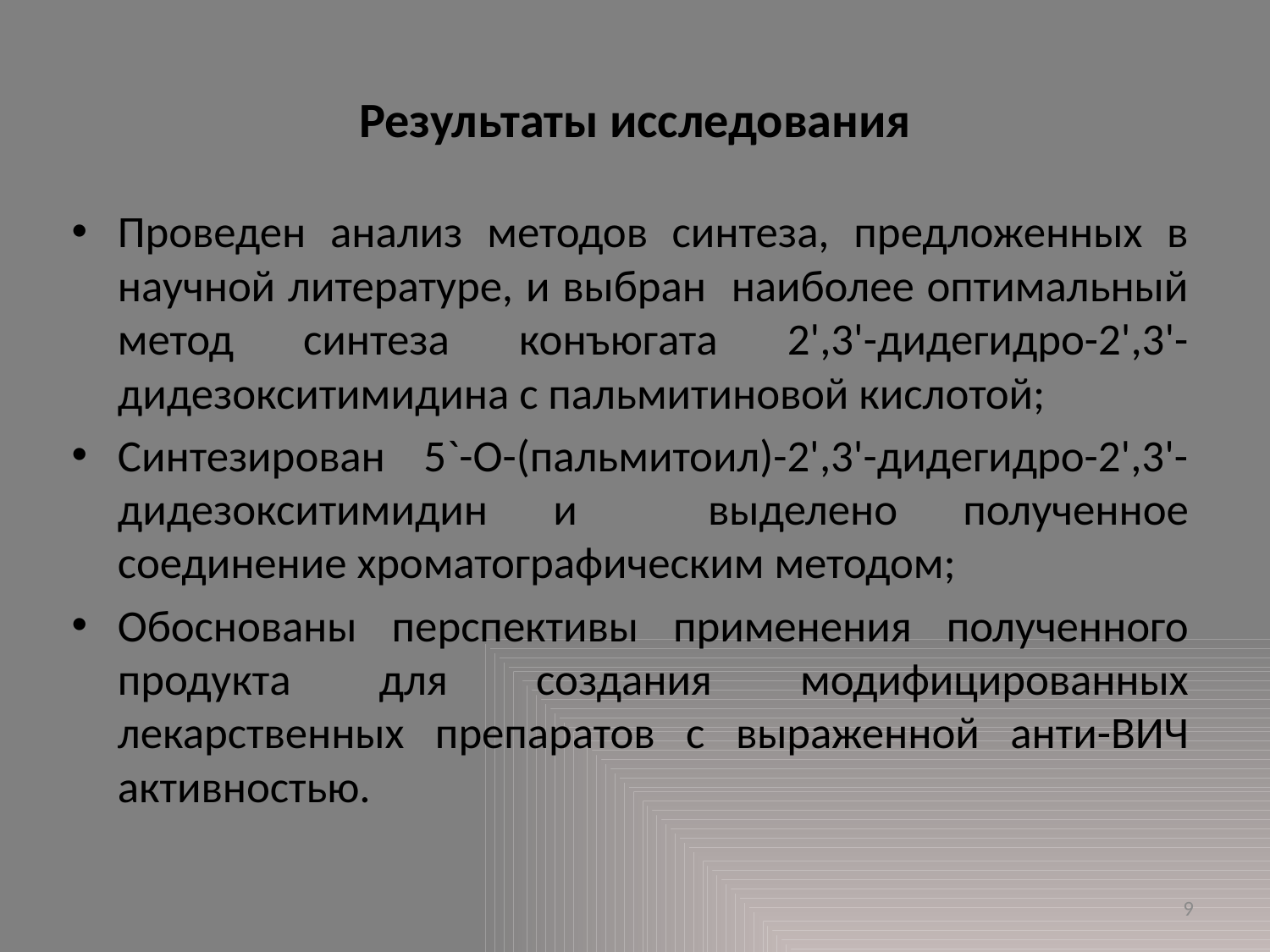

# Результаты исследования
Проведен анализ методов синтеза, предложенных в научной литературе, и выбран  наиболее оптимальный метод синтеза конъюгата 2',3'-дидегидро-2',3'-дидезокситимидина с пальмитиновой кислотой;
Синтезирован 5`-O-(пальмитоил)-2',3'-дидегидро-2',3'-дидезокситимидин и  выделено полученное соединение хроматографическим методом;
Обоснованы перспективы применения полученного продукта для создания модифицированных лекарственных препаратов с выраженной анти-ВИЧ активностью.

9